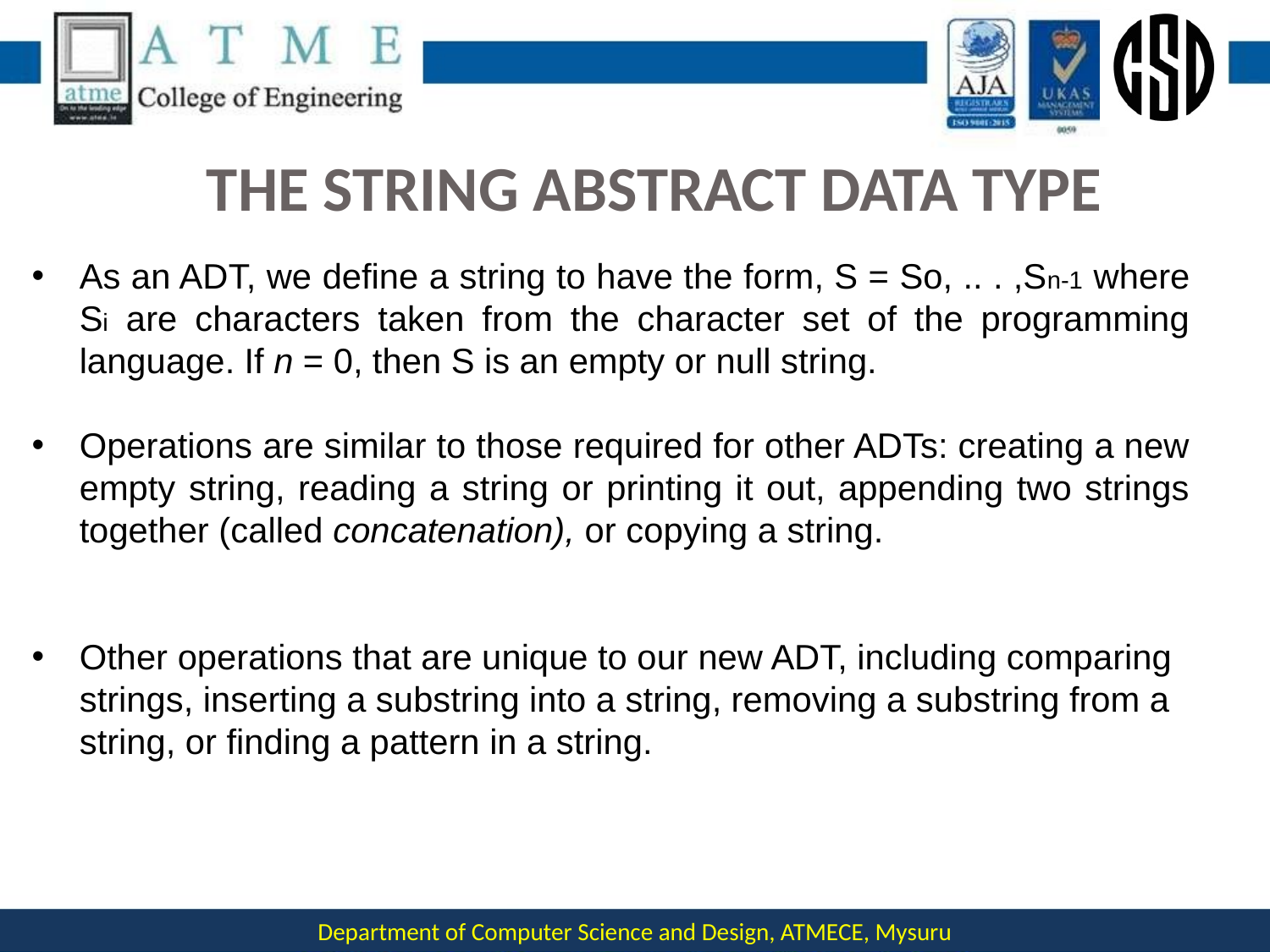

# THE STRING ABSTRACT DATA TYPE
As an ADT, we define a string to have the form, S = So, .. . ,Sn-1 where Si are characters taken from the character set of the programming language. If n = 0, then S is an empty or null string.

Operations are similar to those required for other ADTs: creating a new empty string, reading a string or printing it out, appending two strings together (called concatenation), or copying a string.

Other operations that are unique to our new ADT, including comparing strings, inserting a substring into a string, removing a substring from a string, or finding a pattern in a string.